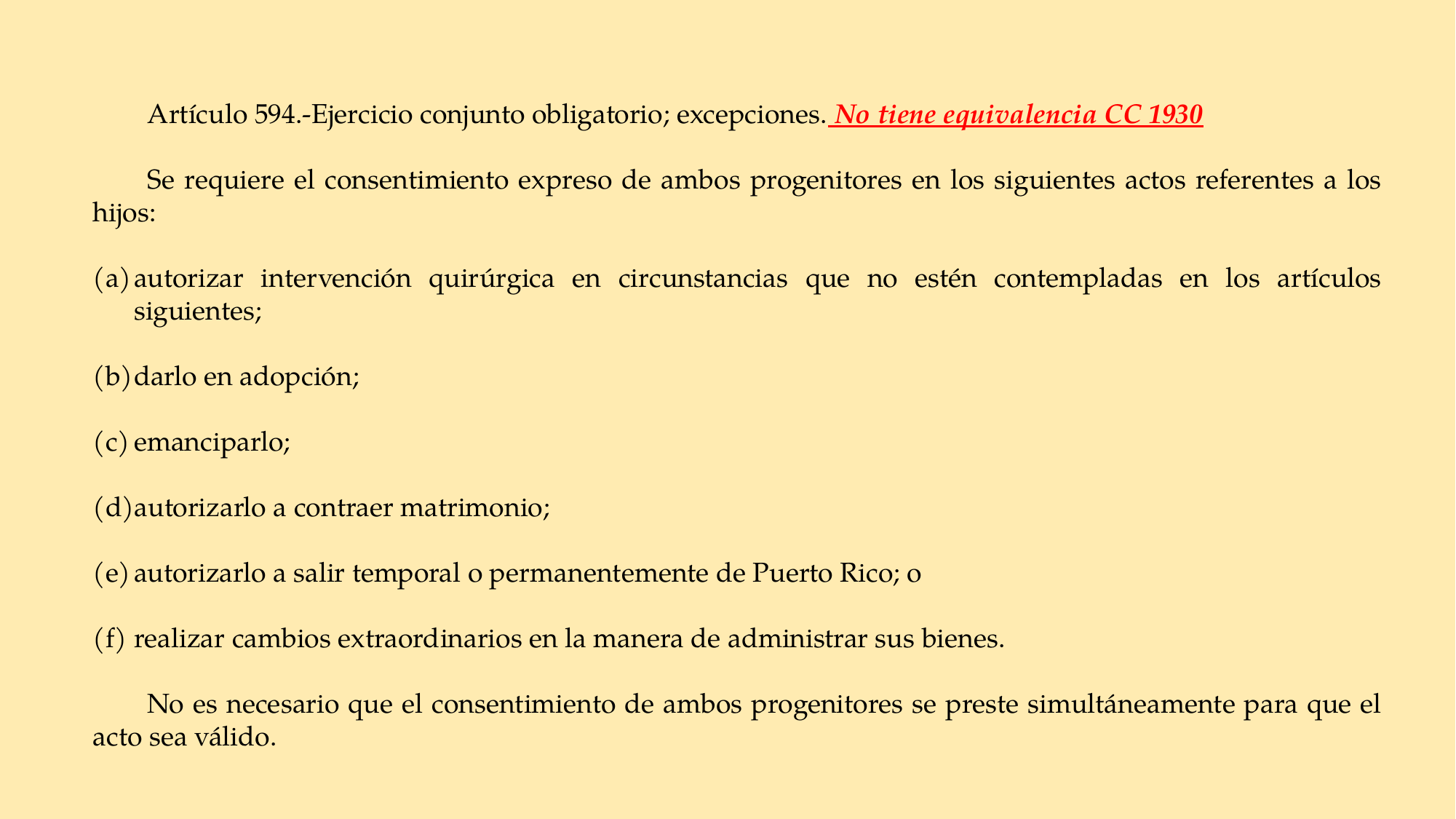

Artículo 594.-Ejercicio conjunto obligatorio; excepciones. No tiene equivalencia CC 1930

Se requiere el consentimiento expreso de ambos progenitores en los siguientes actos referentes a los hijos:

autorizar intervención quirúrgica en circunstancias que no estén contempladas en los artículos siguientes;

darlo en adopción;

emanciparlo;

autorizarlo a contraer matrimonio;

autorizarlo a salir temporal o permanentemente de Puerto Rico; o

realizar cambios extraordinarios en la manera de administrar sus bienes.

No es necesario que el consentimiento de ambos progenitores se preste simultáneamente para que el acto sea válido.